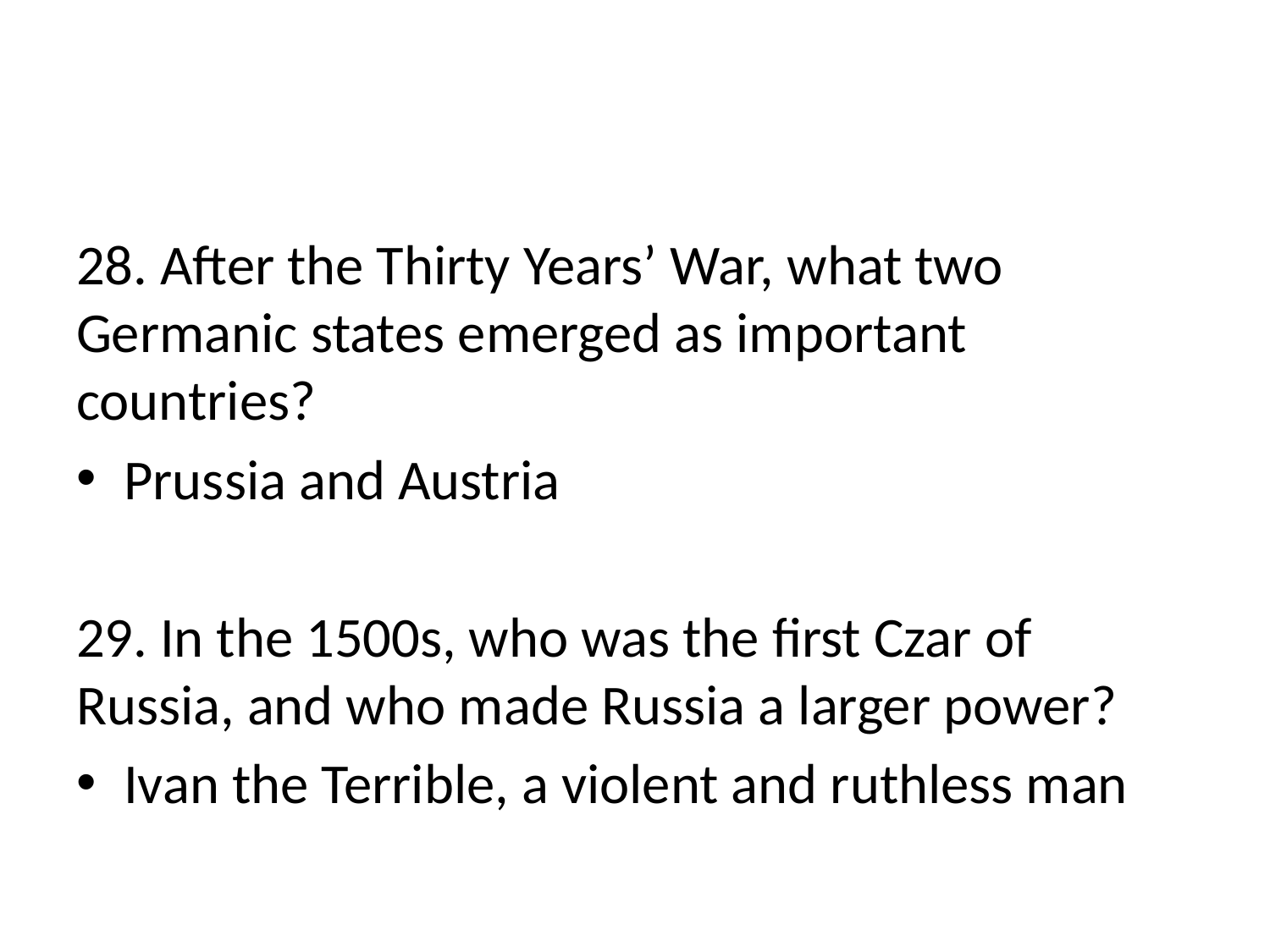

#
28. After the Thirty Years’ War, what two Germanic states emerged as important countries?
Prussia and Austria

29. In the 1500s, who was the first Czar of Russia, and who made Russia a larger power?
Ivan the Terrible, a violent and ruthless man